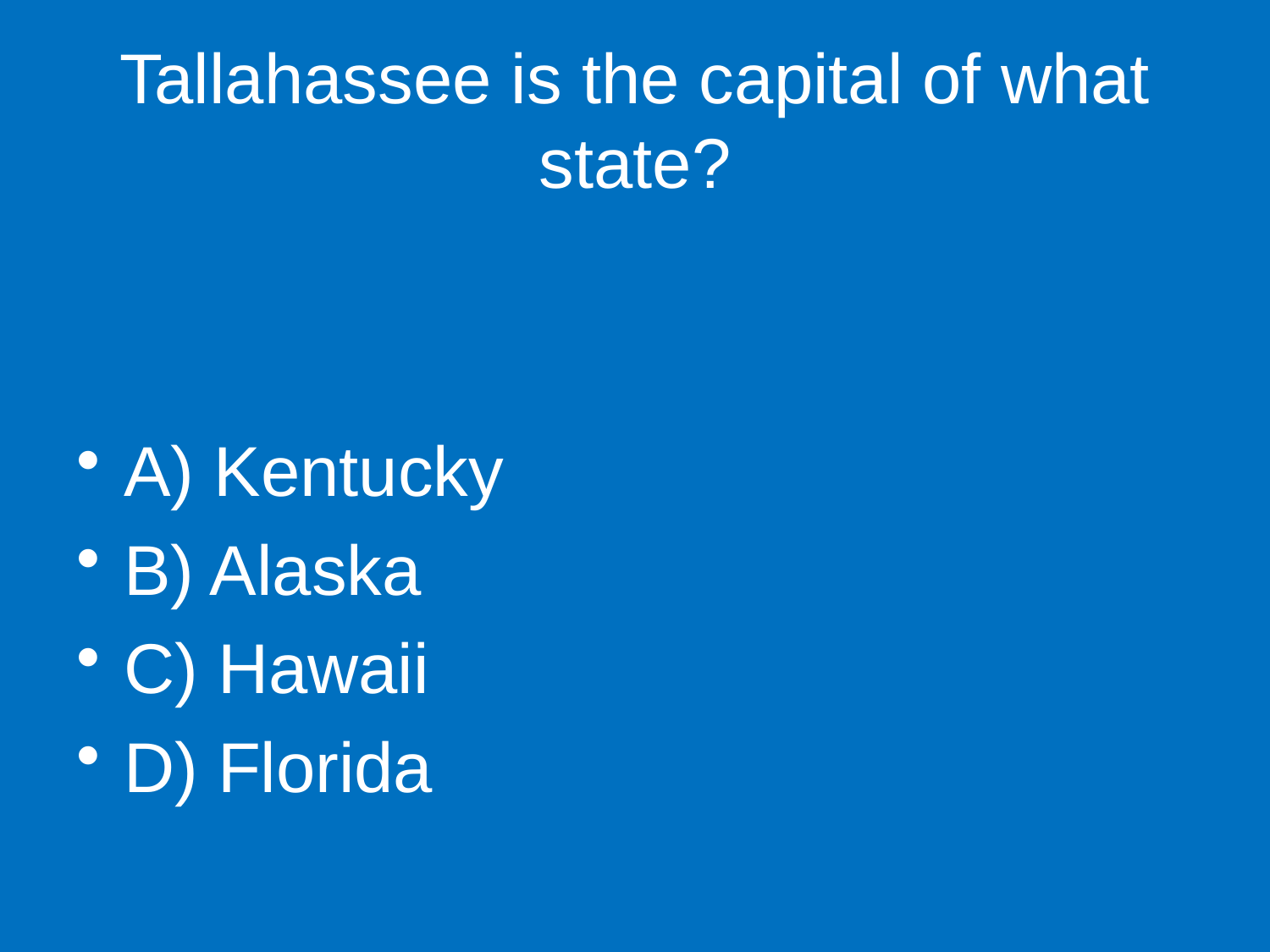

# Tallahassee is the capital of what state?

A) Kentucky
B) Alaska
C) Hawaii
D) Florida